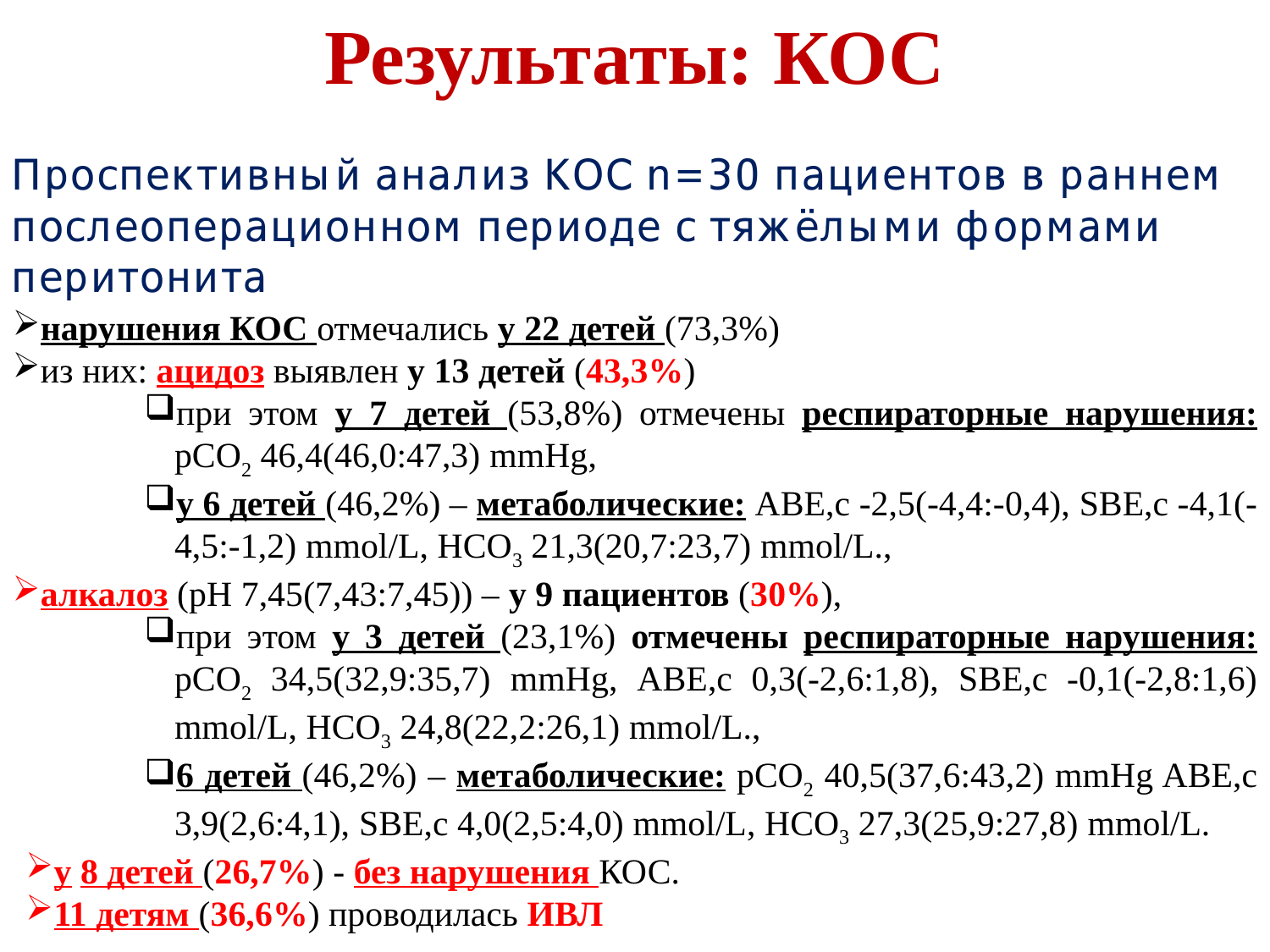

Результаты: КОС
Проспективный анализ КОС n=30 пациентов в раннем послеоперационном периоде с тяжёлыми формами перитонита
нарушения КОС отмечались у 22 детей (73,3%)
из них: ацидоз выявлен у 13 детей (43,3%)
при этом у 7 детей (53,8%) отмечены респираторные нарушения: pCO2 46,4(46,0:47,3) mmHg,
у 6 детей (46,2%) – метаболические: ABE,c -2,5(-4,4:-0,4), SBE,c -4,1(-4,5:-1,2) mmol/L, HCO3 21,3(20,7:23,7) mmol/L.,
алкалоз (pH 7,45(7,43:7,45)) – у 9 пациентов (30%),
при этом у 3 детей (23,1%) отмечены респираторные нарушения: pCO2 34,5(32,9:35,7) mmHg, ABE,c 0,3(-2,6:1,8), SBE,c -0,1(-2,8:1,6) mmol/L, HCO3 24,8(22,2:26,1) mmol/L.,
6 детей (46,2%) – метаболические: pCO2 40,5(37,6:43,2) mmHg ABE,c 3,9(2,6:4,1), SBE,c 4,0(2,5:4,0) mmol/L, HCO3 27,3(25,9:27,8) mmol/L.
у 8 детей (26,7%) - без нарушения КОС.
11 детям (36,6%) проводилась ИВЛ